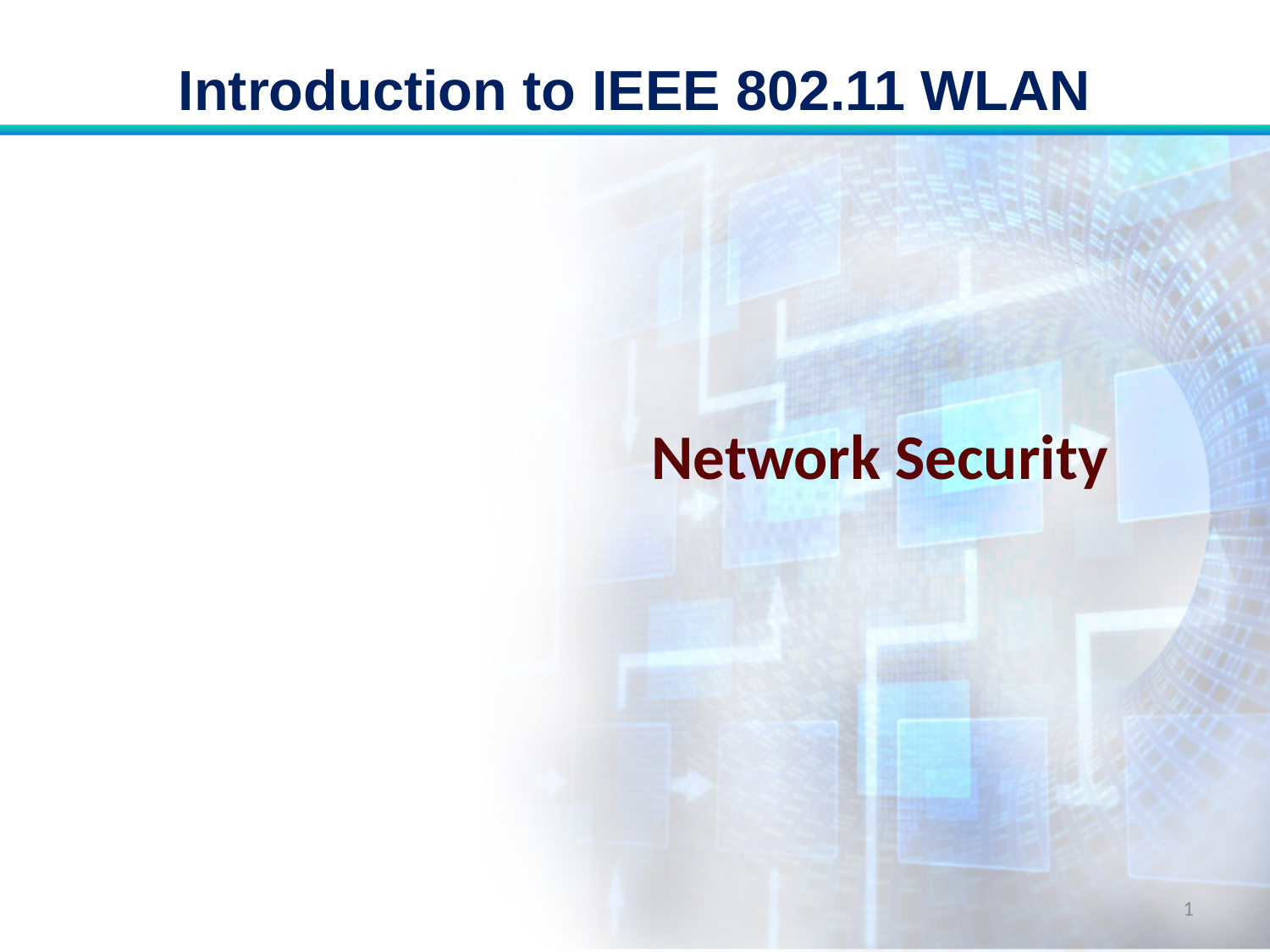

# Introduction to IEEE 802.11 WLAN
Network Security
1